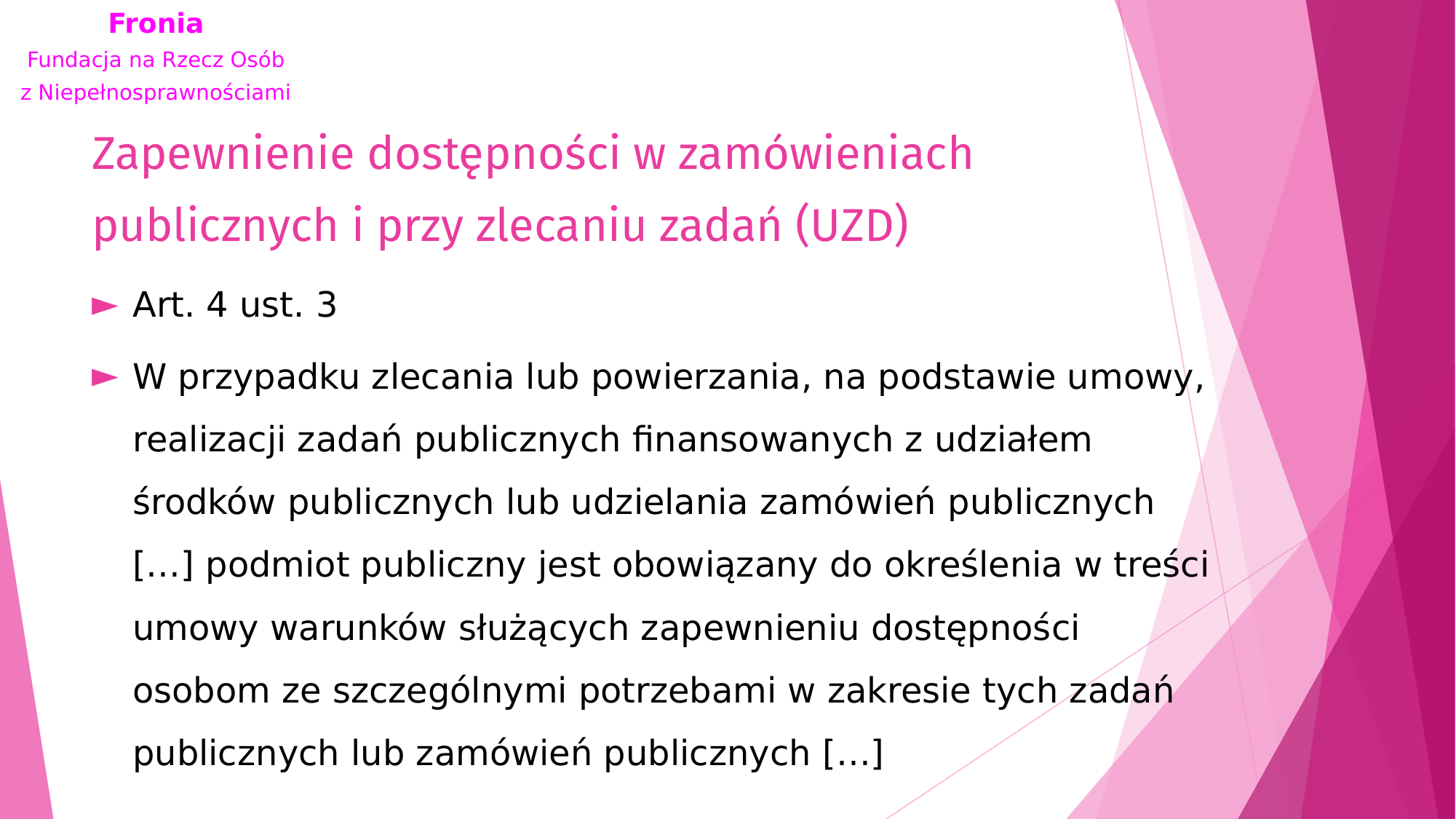

# Zapewnienie dostępności w zamówieniach publicznych i przy zlecaniu zadań (UZD)
Art. 4 ust. 3
W przypadku zlecania lub powierzania, na podstawie umowy, realizacji zadań publicznych finansowanych z udziałem środków publicznych lub udzielania zamówień publicznych […] podmiot publiczny jest obowiązany do określenia w treści umowy warunków służących zapewnieniu dostępności osobom ze szczególnymi potrzebami w zakresie tych zadań publicznych lub zamówień publicznych […]